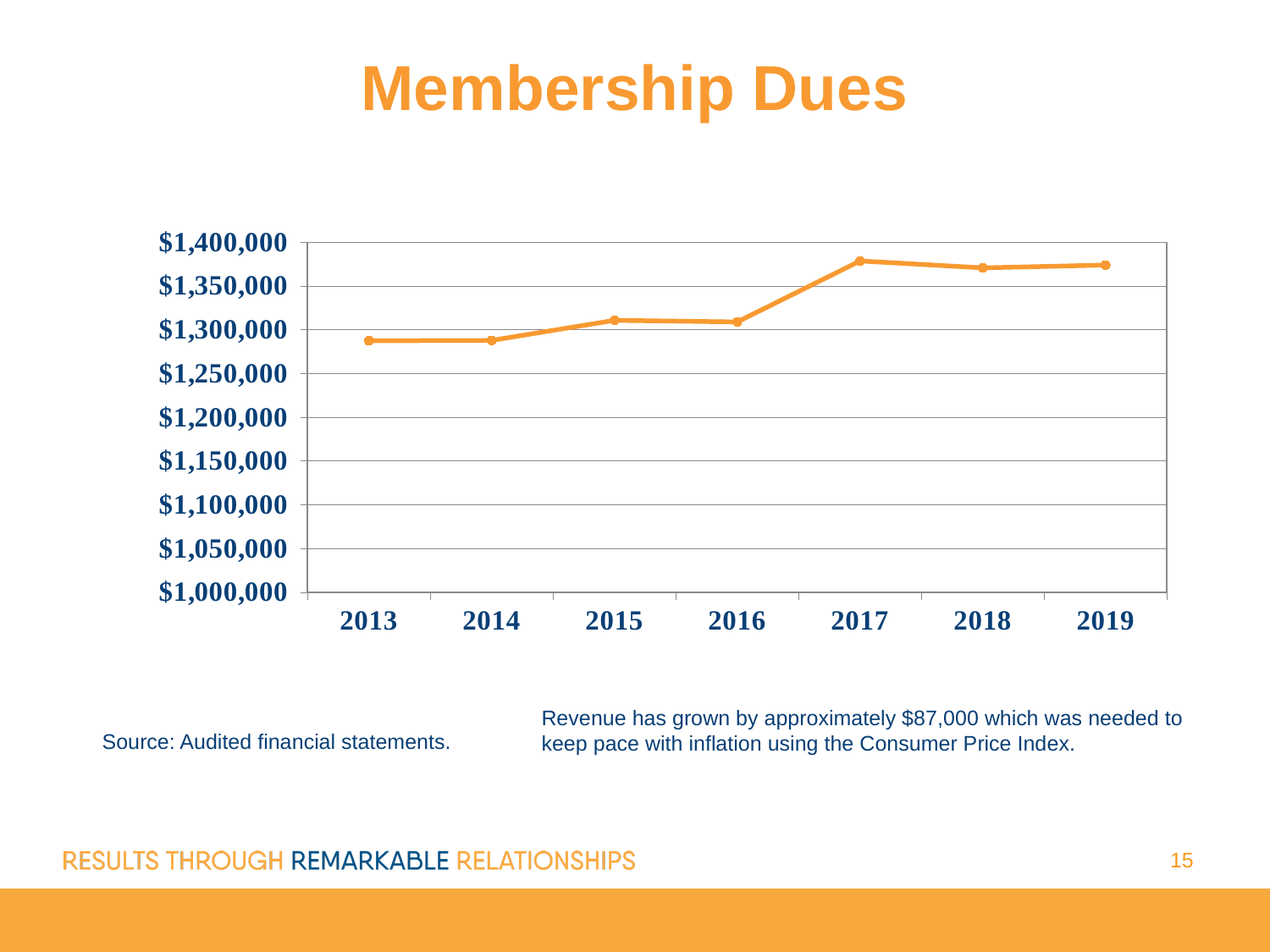

Membership Dues

### Chart

| Category | Revenues |
|---|---|
| 2013 | 1287468.0 |
| 2014 | 1287925.0 |
| 2015 | 1310814.0 |
| 2016 | 1309001.0 |
| 2017 | 1378660.0 |
| 2018 | 1370776.0 |
| 2019 | 1373998.0 |
Revenue has grown by approximately $87,000 which was needed to keep pace with inflation using the Consumer Price Index.
Source: Audited financial statements.
15